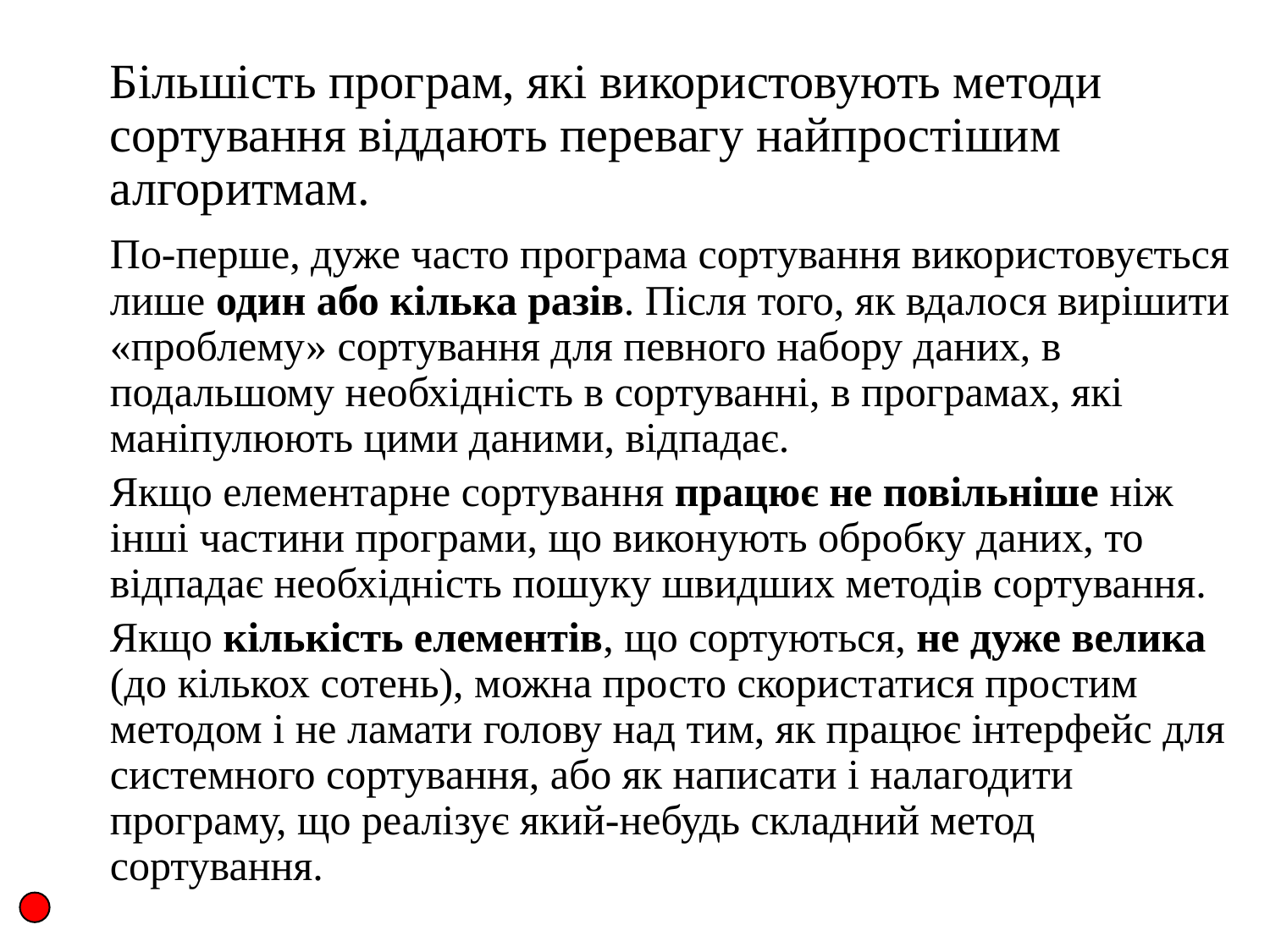

Більшість програм, які використовують методи сортування віддають перевагу найпростішим алгоритмам.
	По-перше, дуже часто програма сортування використовується лише один або кілька разів. Після того, як вдалося вирішити «проблему» сортування для певного набору даних, в подальшому необхідність в сортуванні, в програмах, які маніпулюють цими даними, відпадає.
	Якщо елементарне сортування працює не повільніше ніж інші частини програми, що виконують обробку даних, то відпадає необхідність пошуку швидших методів сортування.
	Якщо кількість елементів, що сортуються, не дуже велика (до кількох сотень), можна просто скористатися простим методом і не ламати голову над тим, як працює інтерфейс для системного сортування, або як написати і налагодити програму, що реалізує який-небудь складний метод сортування.